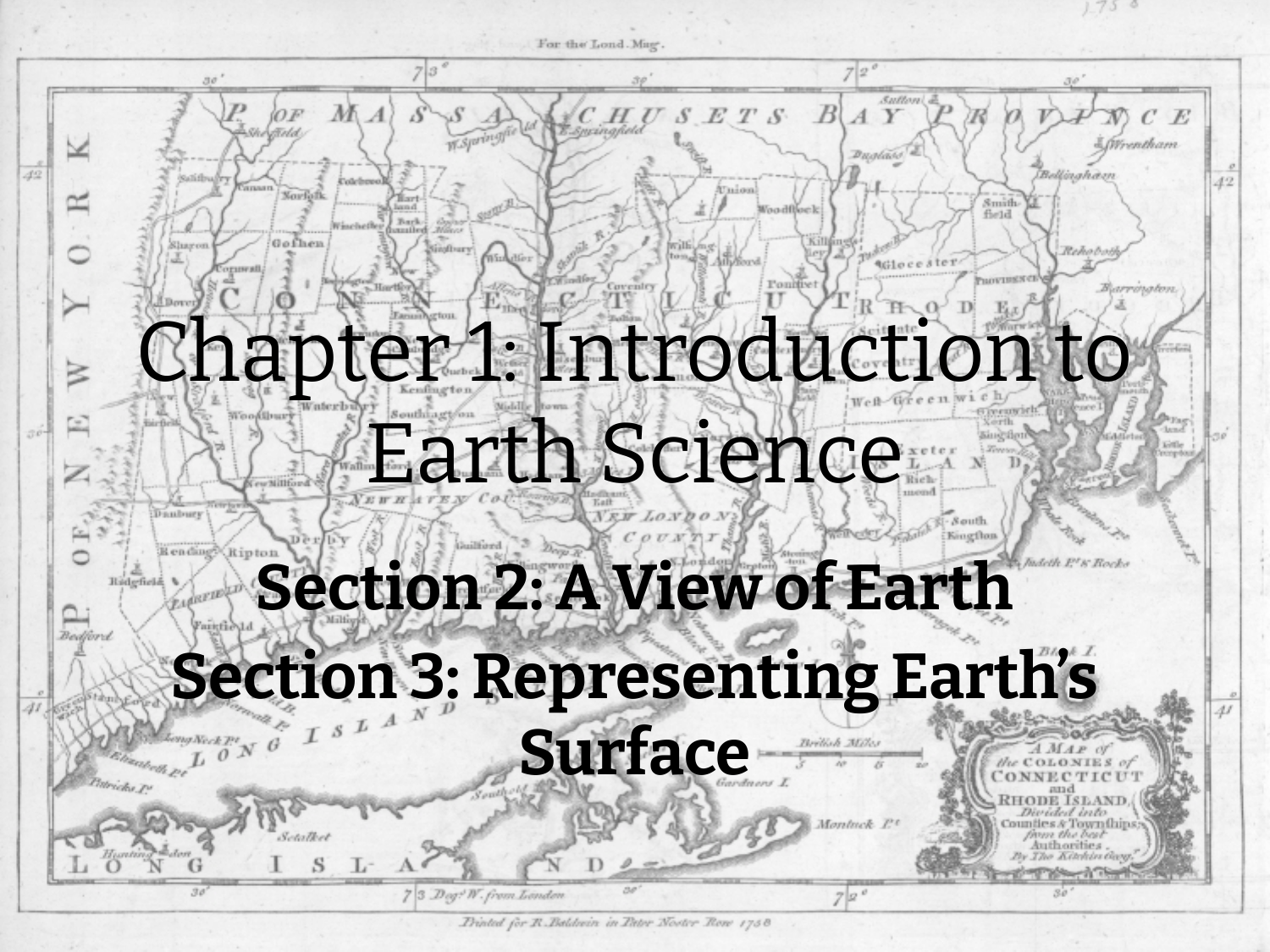

# Chapter 1: Introduction to Earth Science
Section 2: A View of Earth
Section 3: Representing Earth’s Surface